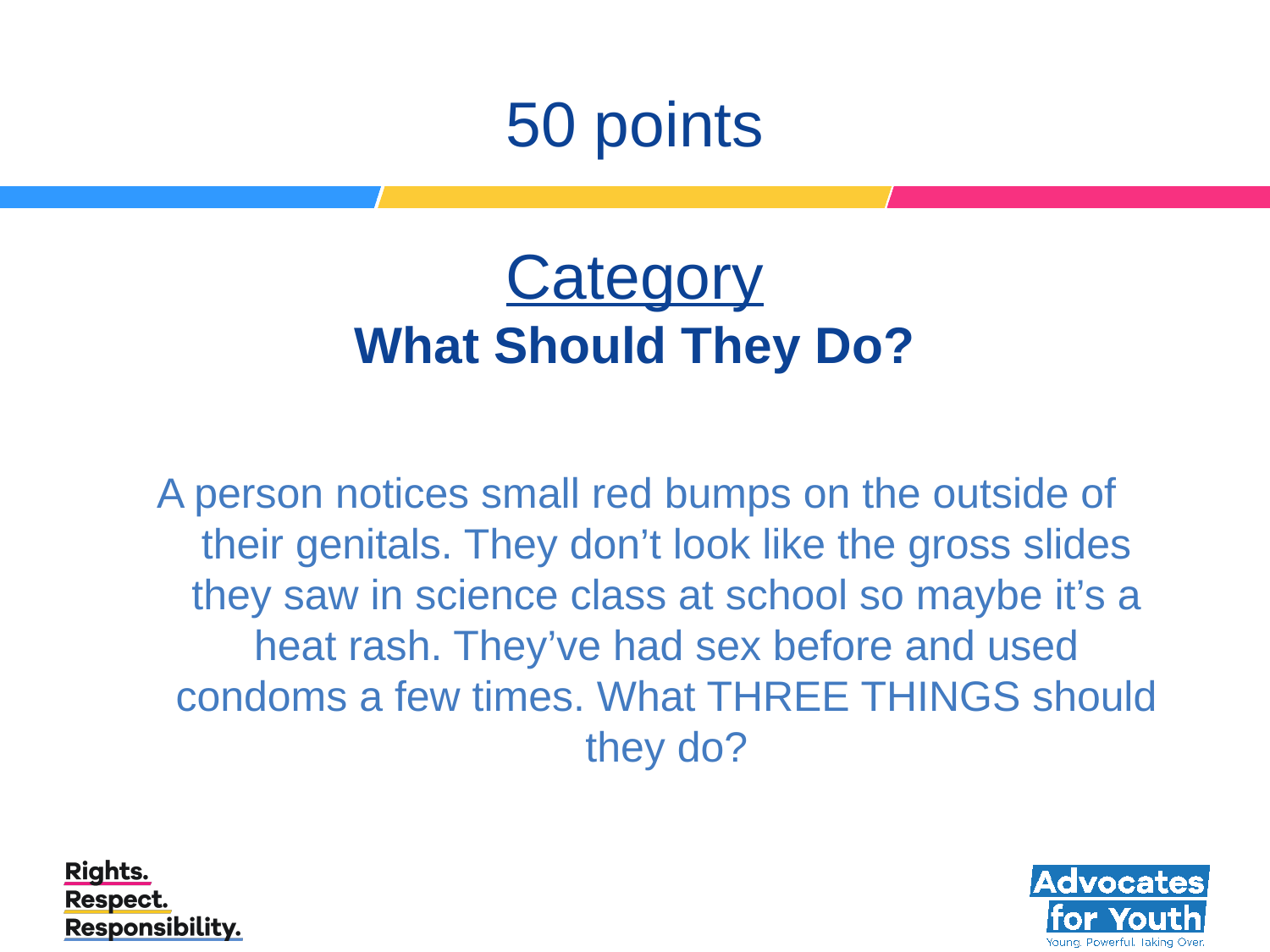

# 50 points Category What Should They Do?
A person notices small red bumps on the outside of their genitals. They don’t look like the gross slides they saw in science class at school so maybe it’s a heat rash. They’ve had sex before and used condoms a few times. What THREE THINGS should they do?